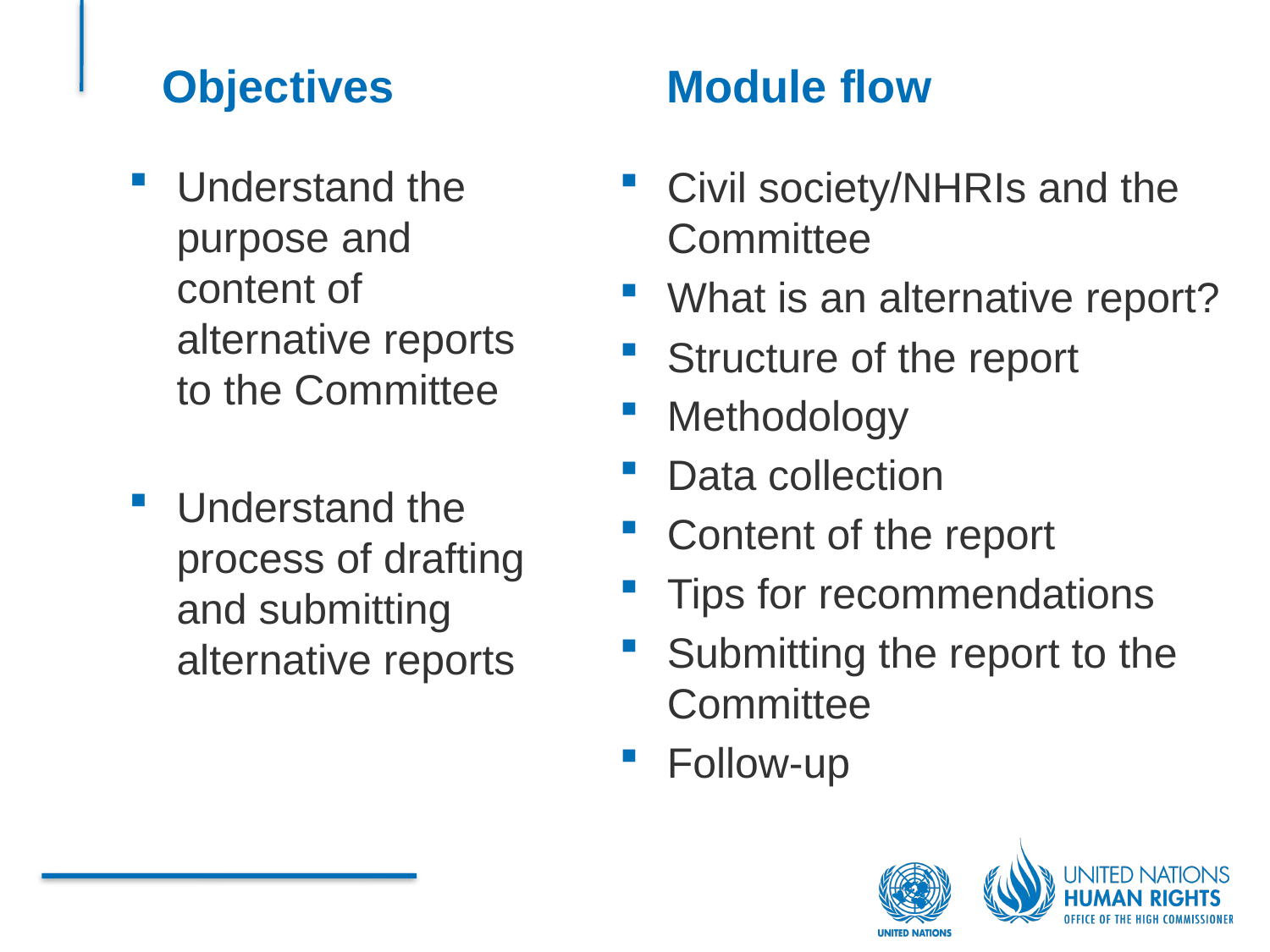

Objectives
Module flow
Understand the purpose and content of alternative reports to the Committee

Understand the process of drafting and submitting alternative reports
Civil society/NHRIs and the Committee
What is an alternative report?
Structure of the report
Methodology
Data collection
Content of the report
Tips for recommendations
Submitting the report to the Committee
Follow-up